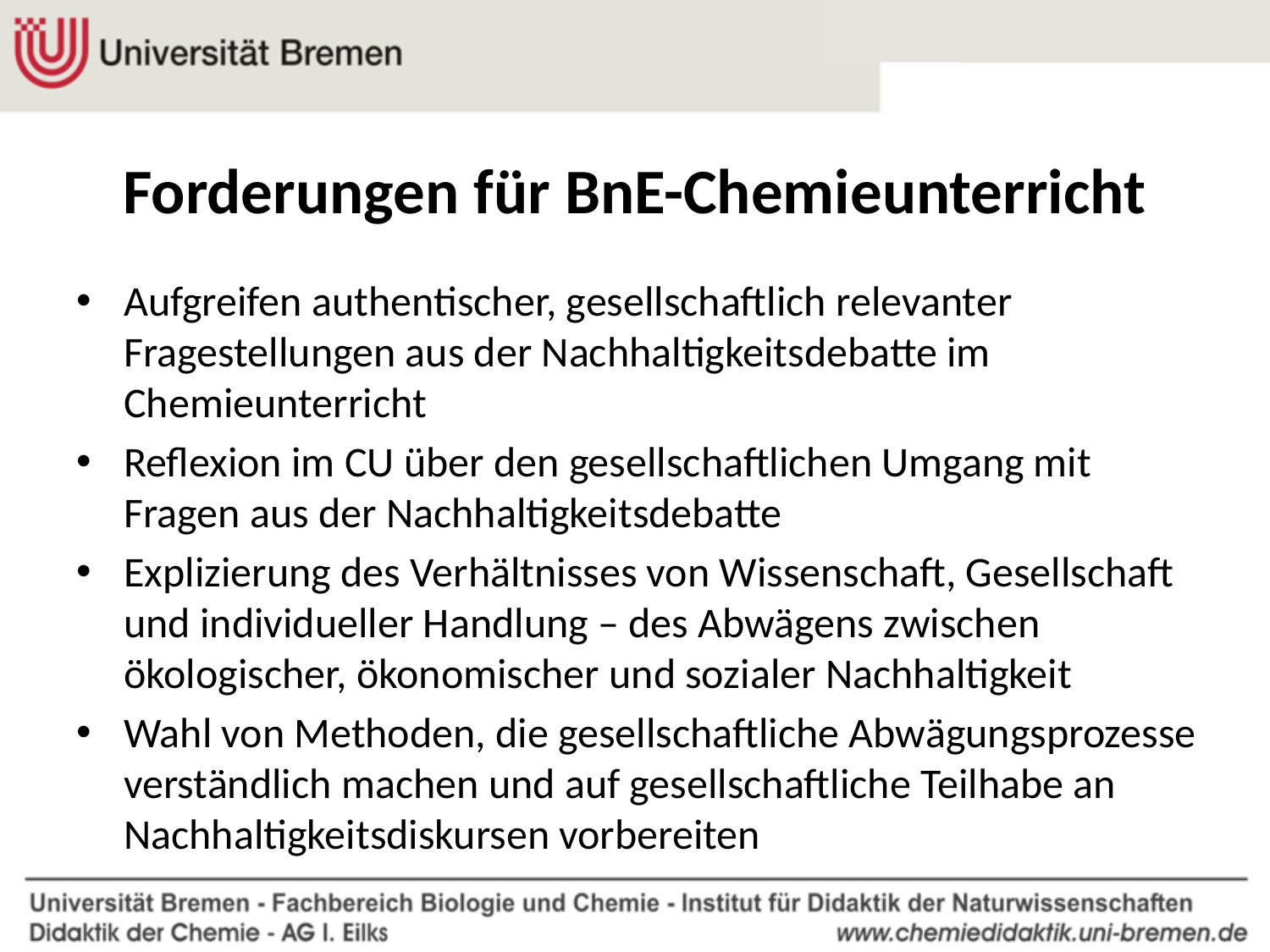

# Forderungen für BnE-Chemieunterricht
Aufgreifen authentischer, gesellschaftlich relevanter Fragestellungen aus der Nachhaltigkeitsdebatte im Chemieunterricht
Reflexion im CU über den gesellschaftlichen Umgang mit Fragen aus der Nachhaltigkeitsdebatte
Explizierung des Verhältnisses von Wissenschaft, Gesellschaft und individueller Handlung – des Abwägens zwischen ökologischer, ökonomischer und sozialer Nachhaltigkeit
Wahl von Methoden, die gesellschaftliche Abwägungsprozesse verständlich machen und auf gesellschaftliche Teilhabe an Nachhaltigkeitsdiskursen vorbereiten